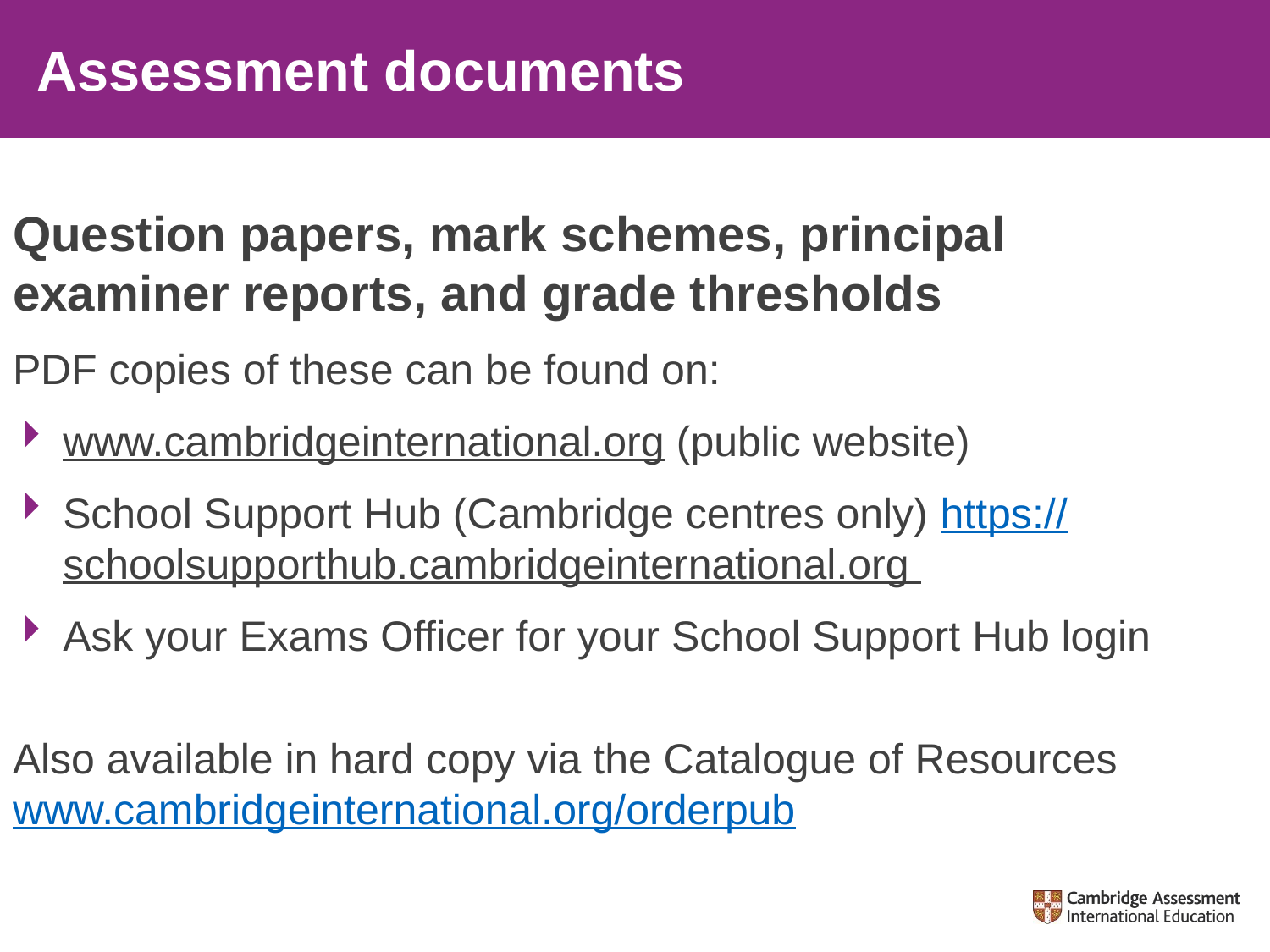

# Assessment documents
Question papers, mark schemes, principal examiner reports, and grade thresholds
PDF copies of these can be found on:
www.cambridgeinternational.org (public website)
School Support Hub (Cambridge centres only) https://schoolsupporthub.cambridgeinternational.org
Ask your Exams Officer for your School Support Hub login
Also available in hard copy via the Catalogue of Resources www.cambridgeinternational.org/orderpub